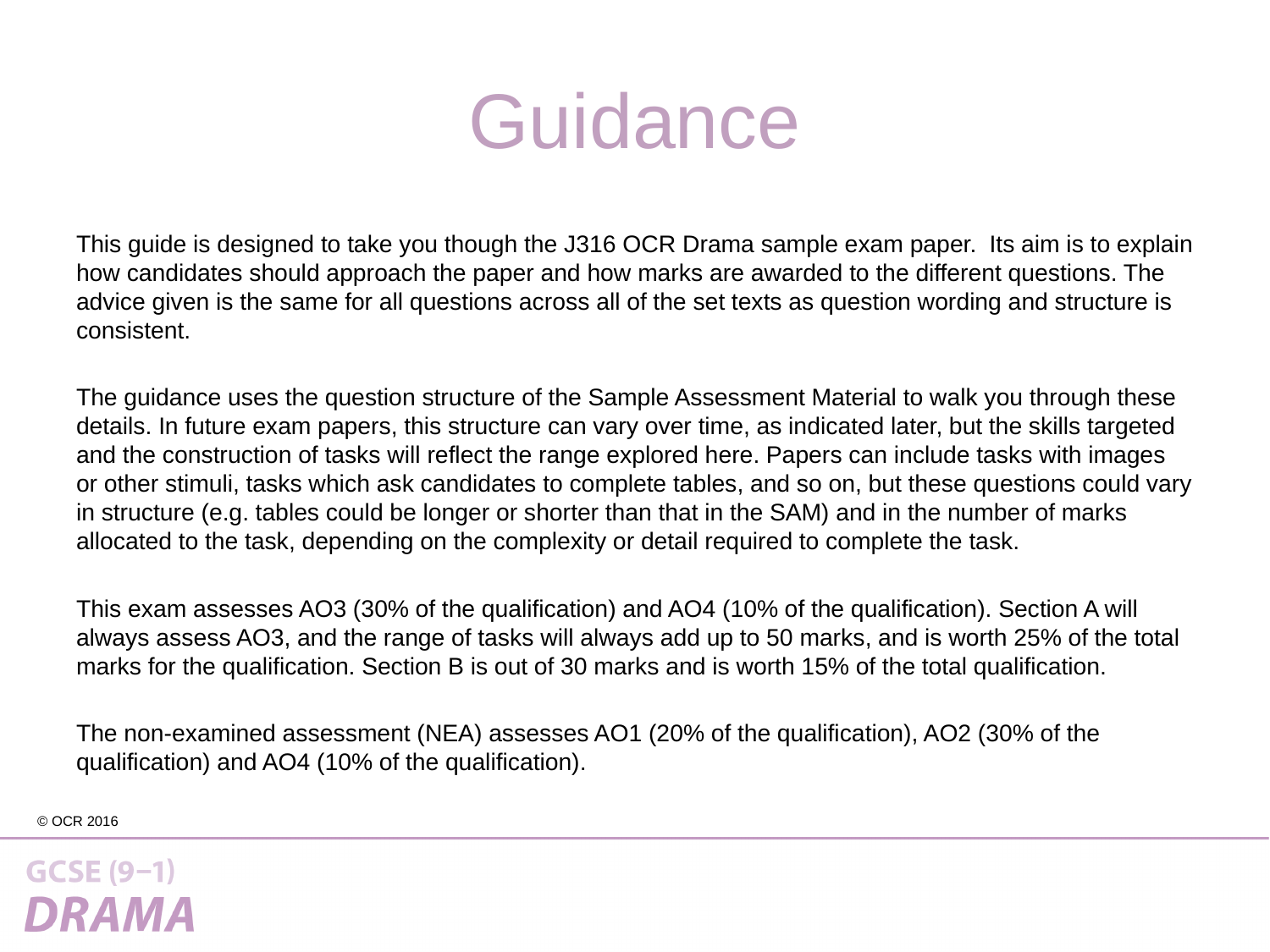

# Guidance
This guide is designed to take you though the J316 OCR Drama sample exam paper.  Its aim is to explain how candidates should approach the paper and how marks are awarded to the different questions. The advice given is the same for all questions across all of the set texts as question wording and structure is consistent.

The guidance uses the question structure of the Sample Assessment Material to walk you through these details. In future exam papers, this structure can vary over time, as indicated later, but the skills targeted and the construction of tasks will reflect the range explored here. Papers can include tasks with images or other stimuli, tasks which ask candidates to complete tables, and so on, but these questions could vary in structure (e.g. tables could be longer or shorter than that in the SAM) and in the number of marks allocated to the task, depending on the complexity or detail required to complete the task.

This exam assesses AO3 (30% of the qualification) and AO4 (10% of the qualification). Section A will always assess AO3, and the range of tasks will always add up to 50 marks, and is worth 25% of the total marks for the qualification. Section B is out of 30 marks and is worth 15% of the total qualification.

The non-examined assessment (NEA) assesses AO1 (20% of the qualification), AO2 (30% of the qualification) and AO4 (10% of the qualification).